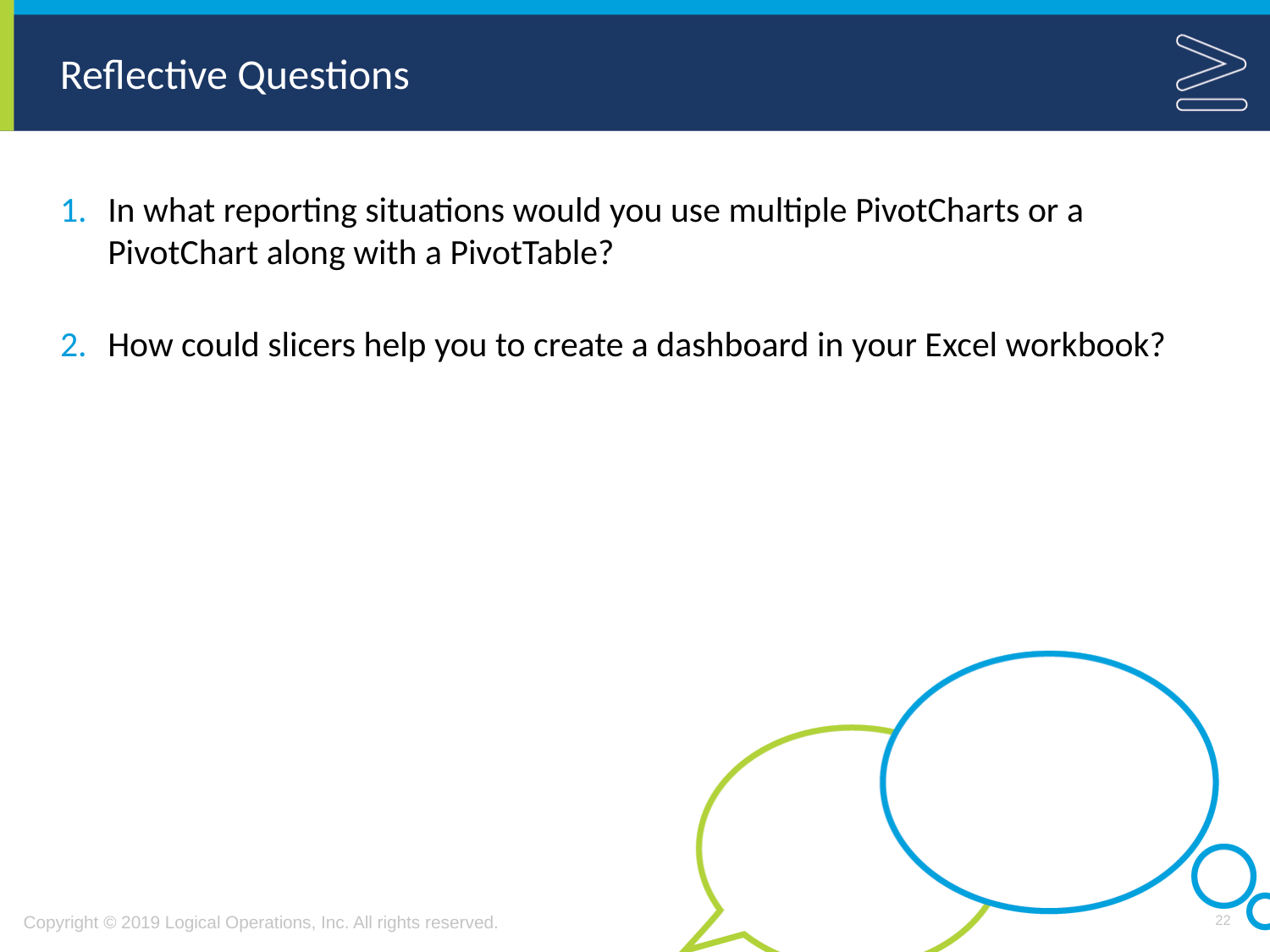

In what reporting situations would you use multiple PivotCharts or a PivotChart along with a PivotTable?
How could slicers help you to create a dashboard in your Excel workbook?
22